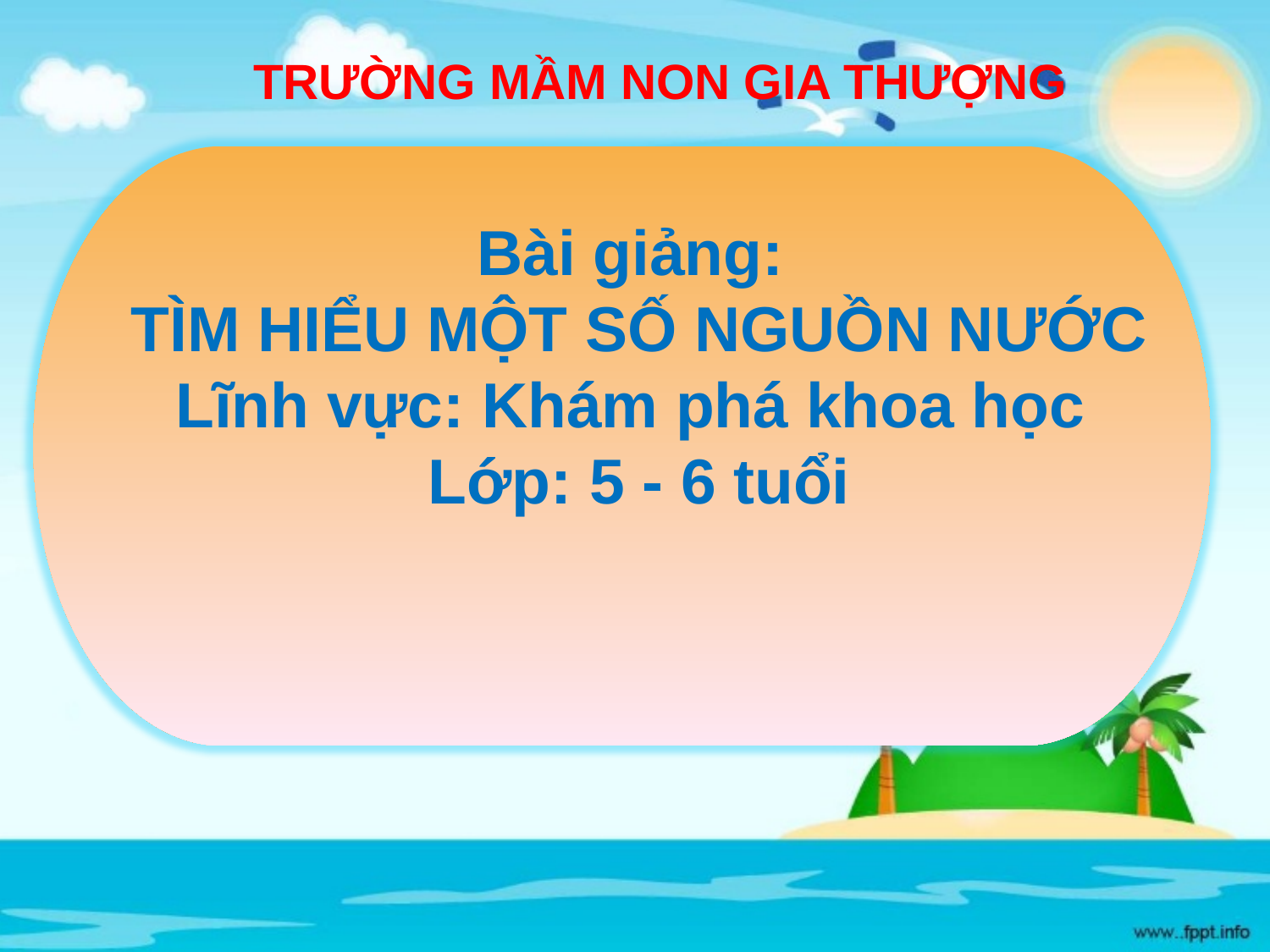

TRƯỜNG MẦM NON GIA THƯỢNG

Bài giảng:
TÌM HIỂU MỘT SỐ NGUỒN NƯỚC
Lĩnh vực: Khám phá khoa học
Lớp: 5 - 6 tuổi